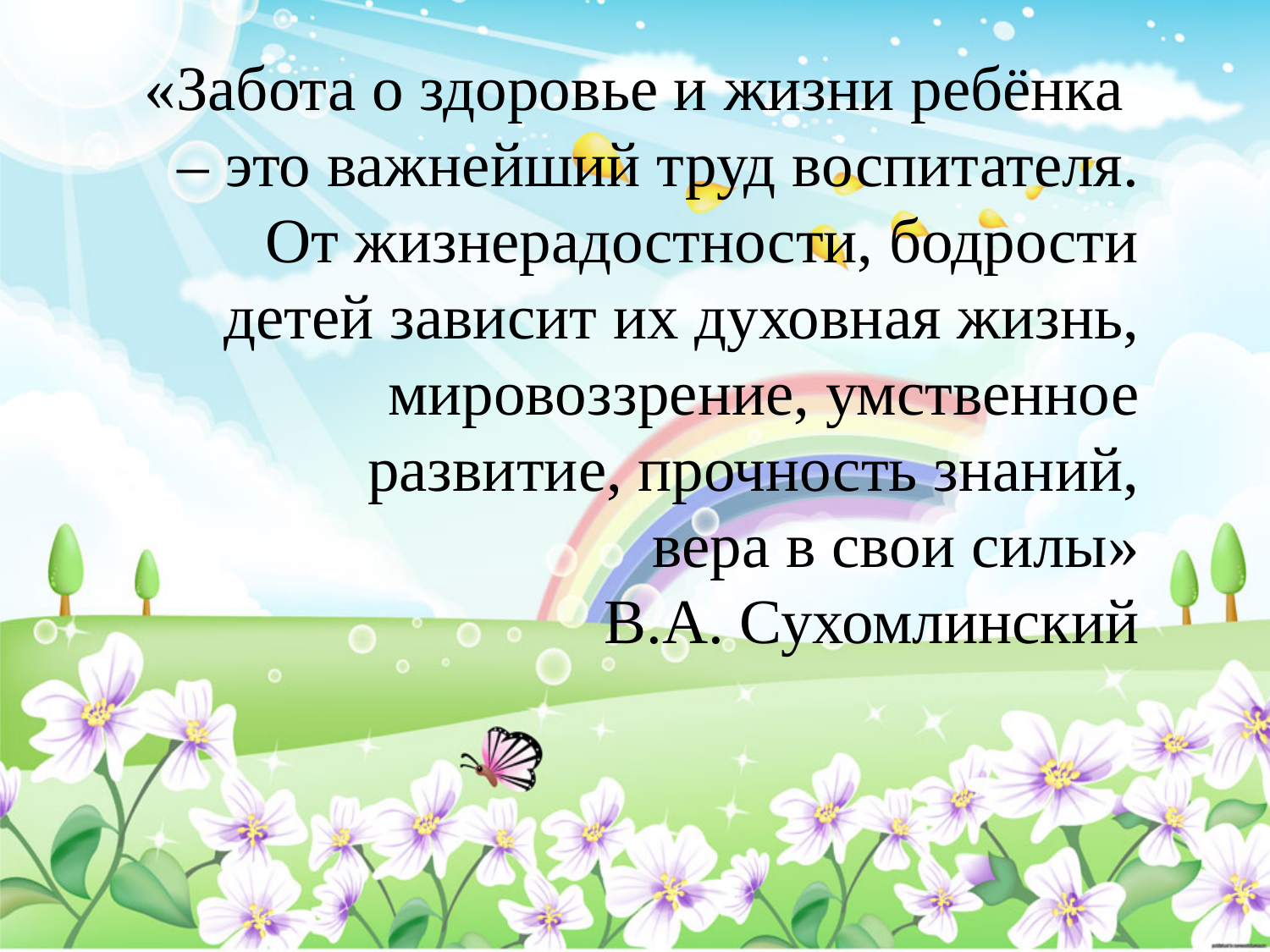

«Забота о здоровье и жизни ребёнка  – это важнейший труд воспитателя.
От жизнерадостности, бодрости детей зависит их духовная жизнь,
мировоззрение, умственное развитие, прочность знаний,
 вера в свои силы»
В.А. Сухомлинский